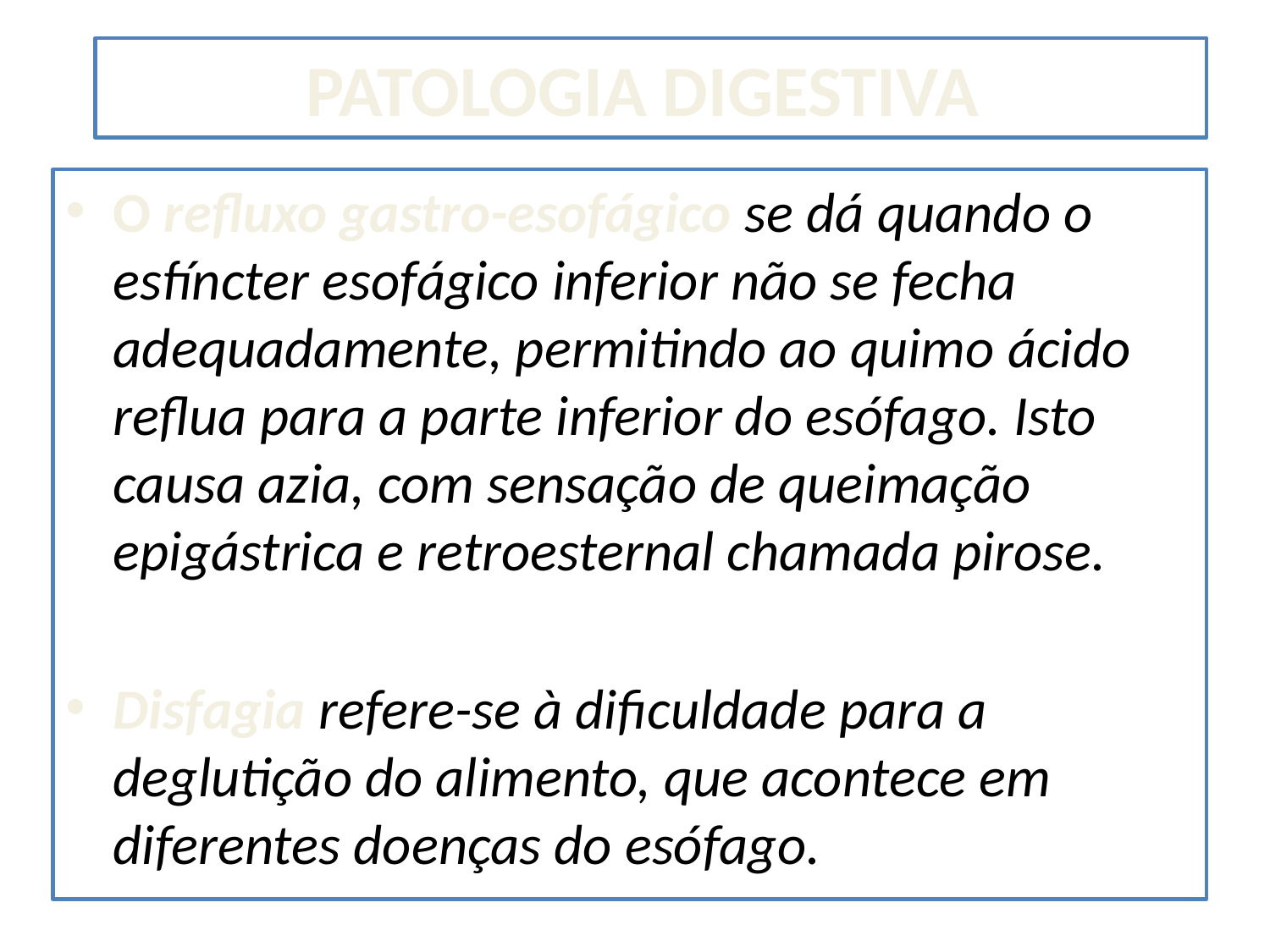

# PATOLOGIA DIGESTIVA
O refluxo gastro-esofágico se dá quando o esfíncter esofágico inferior não se fecha adequadamente, permitindo ao quimo ácido reflua para a parte inferior do esófago. Isto causa azia, com sensação de queimação epigástrica e retroesternal chamada pirose.

Disfagia refere-se à dificuldade para a deglutição do alimento, que acontece em diferentes doenças do esófago.